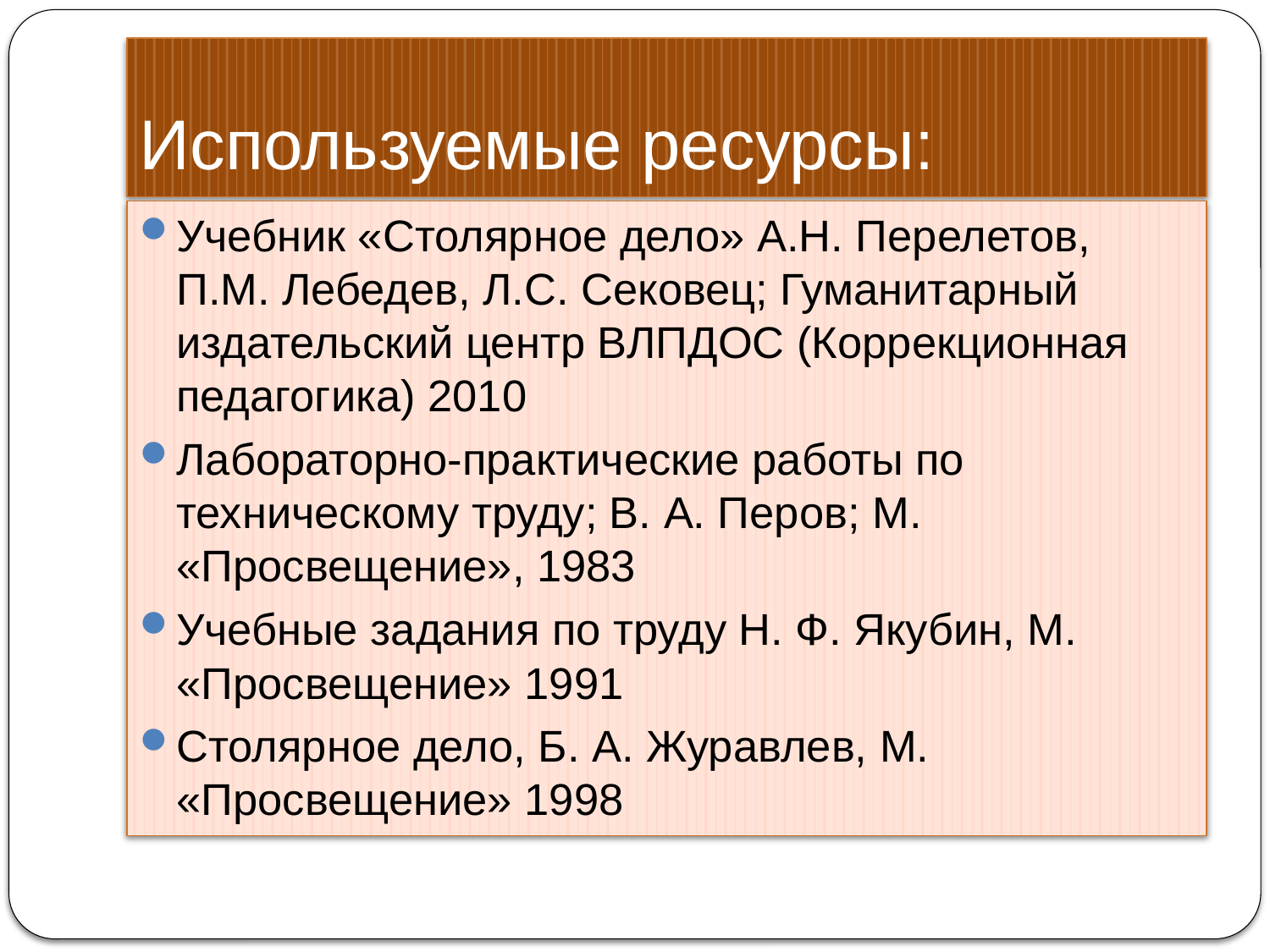

# Используемые ресурсы:
Учебник «Столярное дело» А.Н. Перелетов, П.М. Лебедев, Л.С. Сековец; Гуманитарный издательский центр ВЛПДОС (Коррекционная педагогика) 2010
Лабораторно-практические работы по техническому труду; В. А. Перов; М. «Просвещение», 1983
Учебные задания по труду Н. Ф. Якубин, М. «Просвещение» 1991
Столярное дело, Б. А. Журавлев, М. «Просвещение» 1998